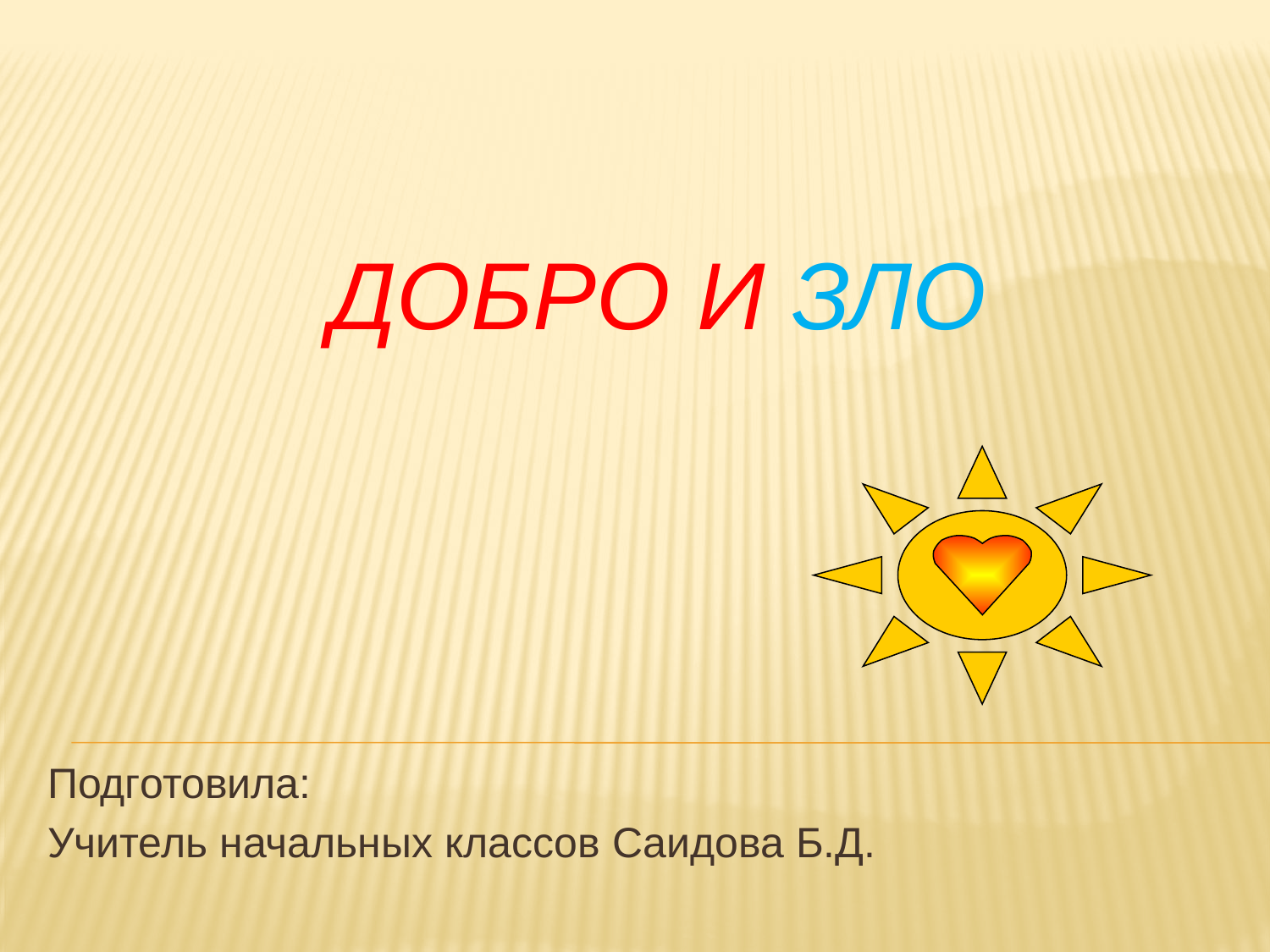

# ДОБРО и ЗЛО

Подготовила:
Учитель начальных классов Саидова Б.Д.